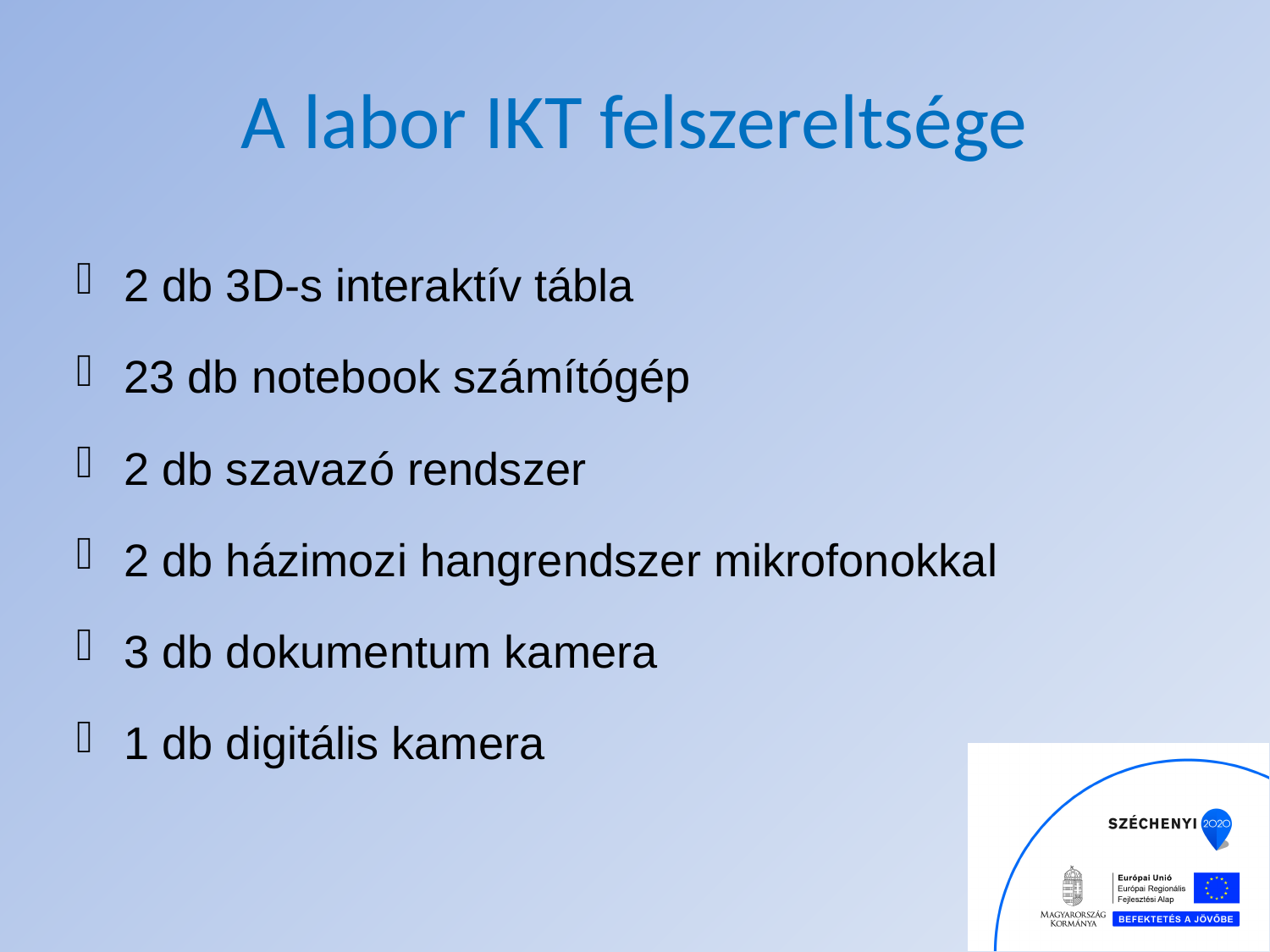

# A labor IKT felszereltsége
2 db 3D-s interaktív tábla
23 db notebook számítógép
2 db szavazó rendszer
2 db házimozi hangrendszer mikrofonokkal
3 db dokumentum kamera
1 db digitális kamera